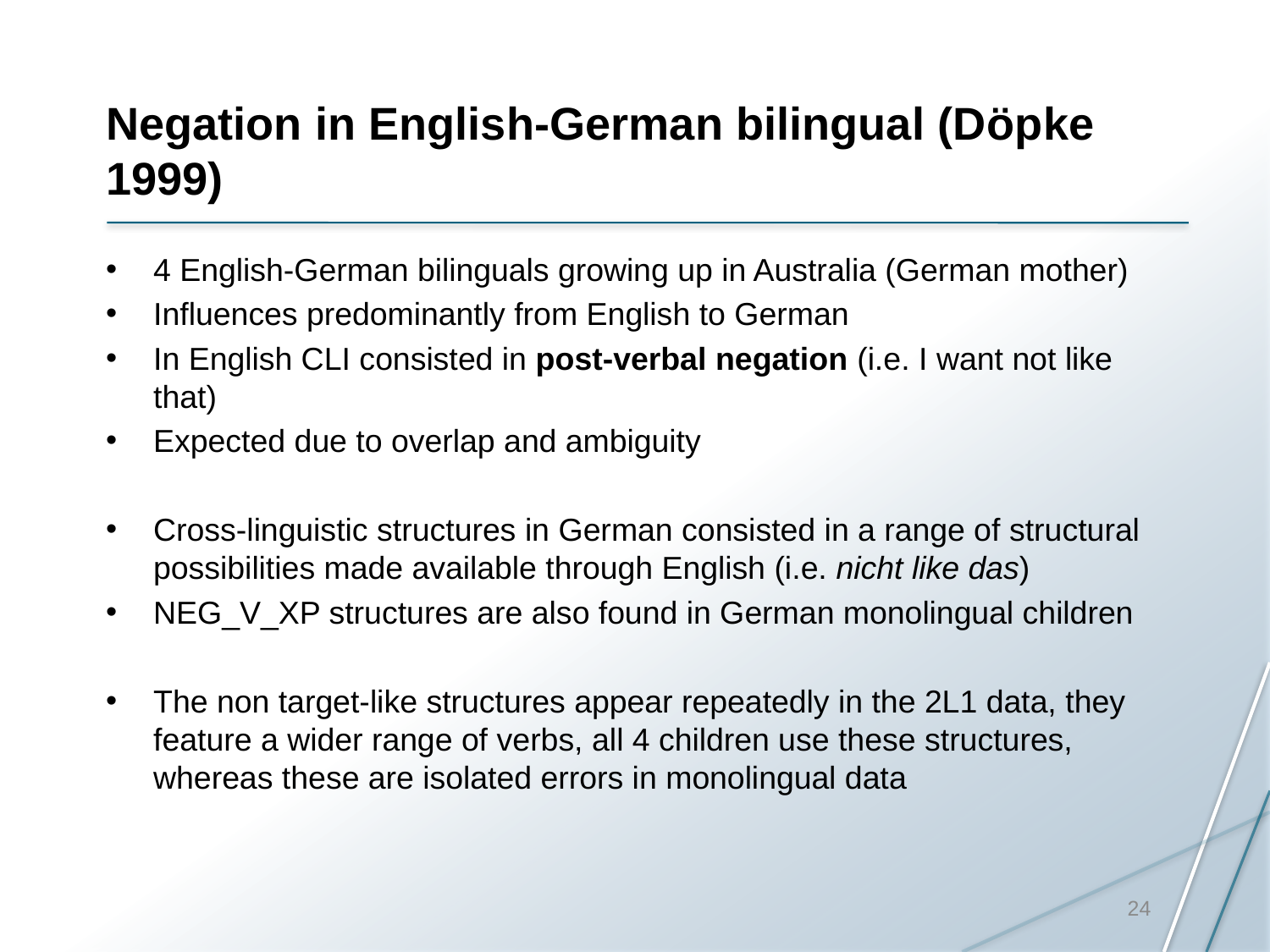

# Negation in English-German bilingual (Döpke 1999)
4 English-German bilinguals growing up in Australia (German mother)
Influences predominantly from English to German
In English CLI consisted in post-verbal negation (i.e. I want not like that)
Expected due to overlap and ambiguity

Cross-linguistic structures in German consisted in a range of structural possibilities made available through English (i.e. nicht like das)
NEG_V_XP structures are also found in German monolingual children

The non target-like structures appear repeatedly in the 2L1 data, they feature a wider range of verbs, all 4 children use these structures, whereas these are isolated errors in monolingual data
24